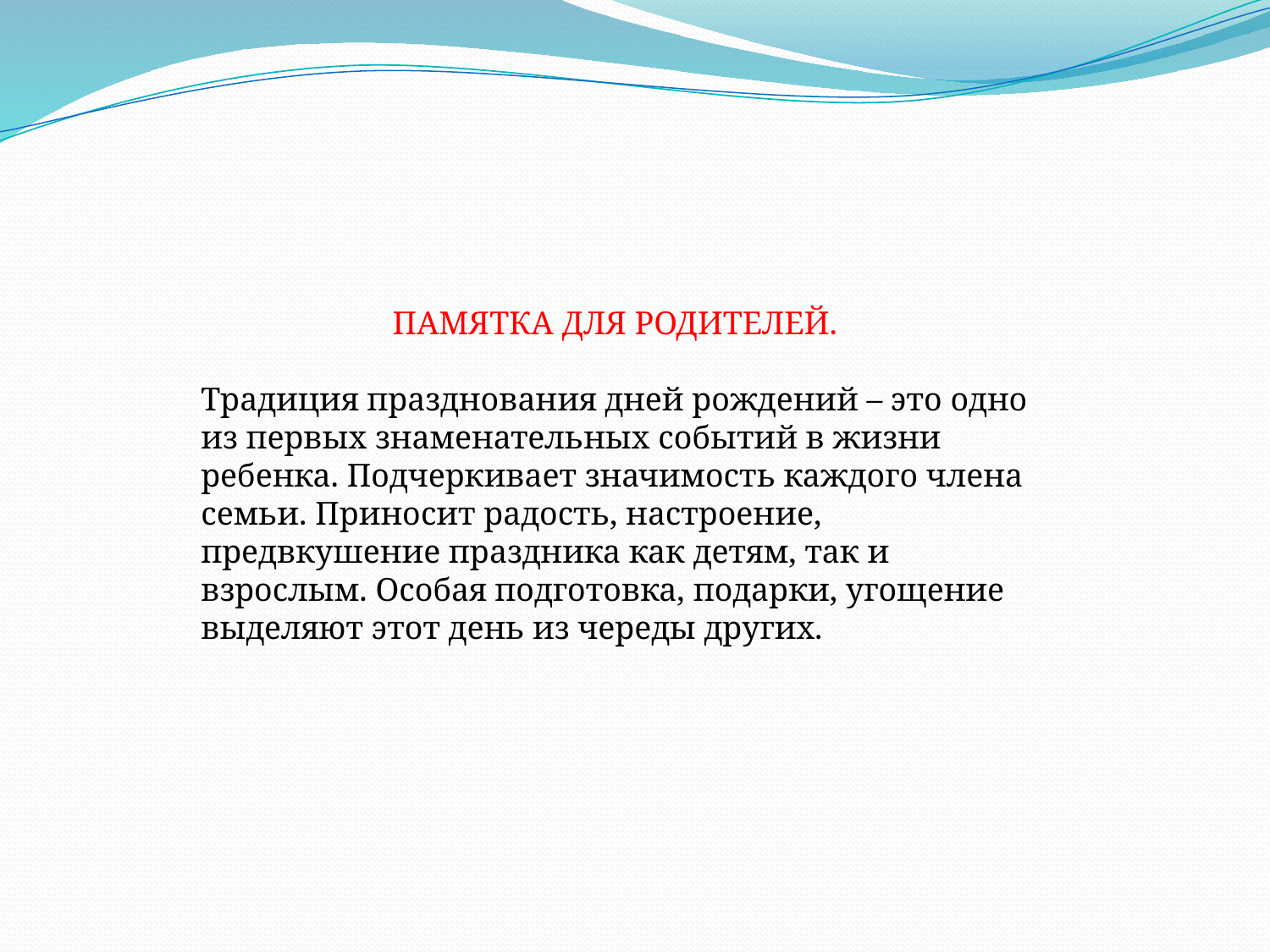

Памятка №1
Основные семейные традиции
Традиция празднования дней рождений – это одно из первых знаменательных событий в жизни ребенка. Подчеркивает значимость каждого члена семьи. Приносит радость, настроение, предвкушение праздника как детям, так и взрослым. Особая подготовка, подарки, угощение выделяют этот день из череды других.
ПАМЯТКА ДЛЯ РОДИТЕЛЕЙ.

Традиция празднования дней рождений – это одно из первых знаменательных событий в жизни ребенка. Подчеркивает значимость каждого члена семьи. Приносит радость, настроение, предвкушение праздника как детям, так и взрослым. Особая подготовка, подарки, угощение выделяют этот день из череды других.